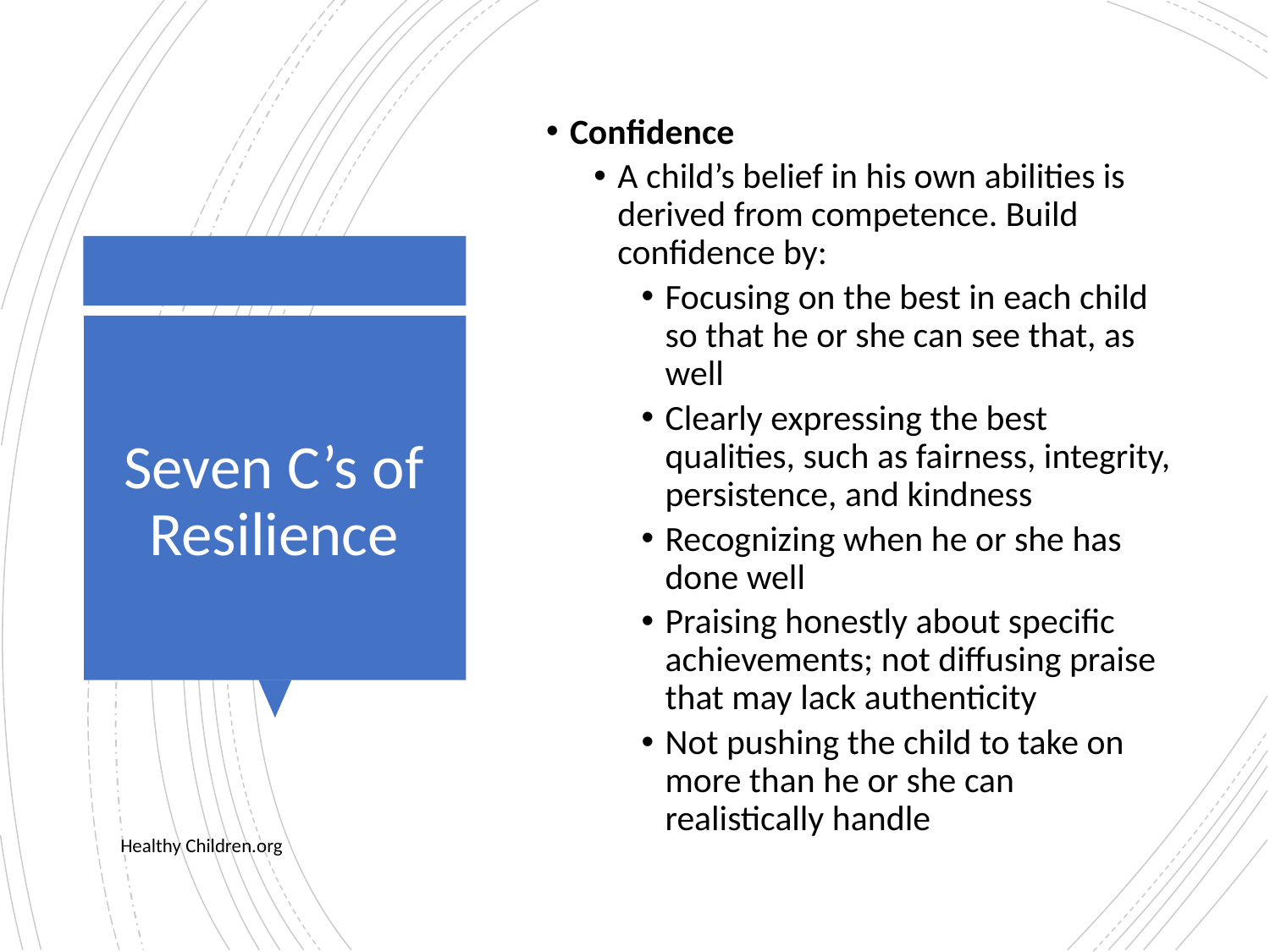

Confidence
A child’s belief in his own abilities is derived from competence. Build confidence by:
Focusing on the best in each child so that he or she can see that, as well
Clearly expressing the best qualities, such as fairness, integrity, persistence, and kindness
Recognizing when he or she has done well
Praising honestly about specific achievements; not diffusing praise that may lack authenticity
Not pushing the child to take on more than he or she can realistically handle

# Seven C’s of Resilience
Healthy Children.org